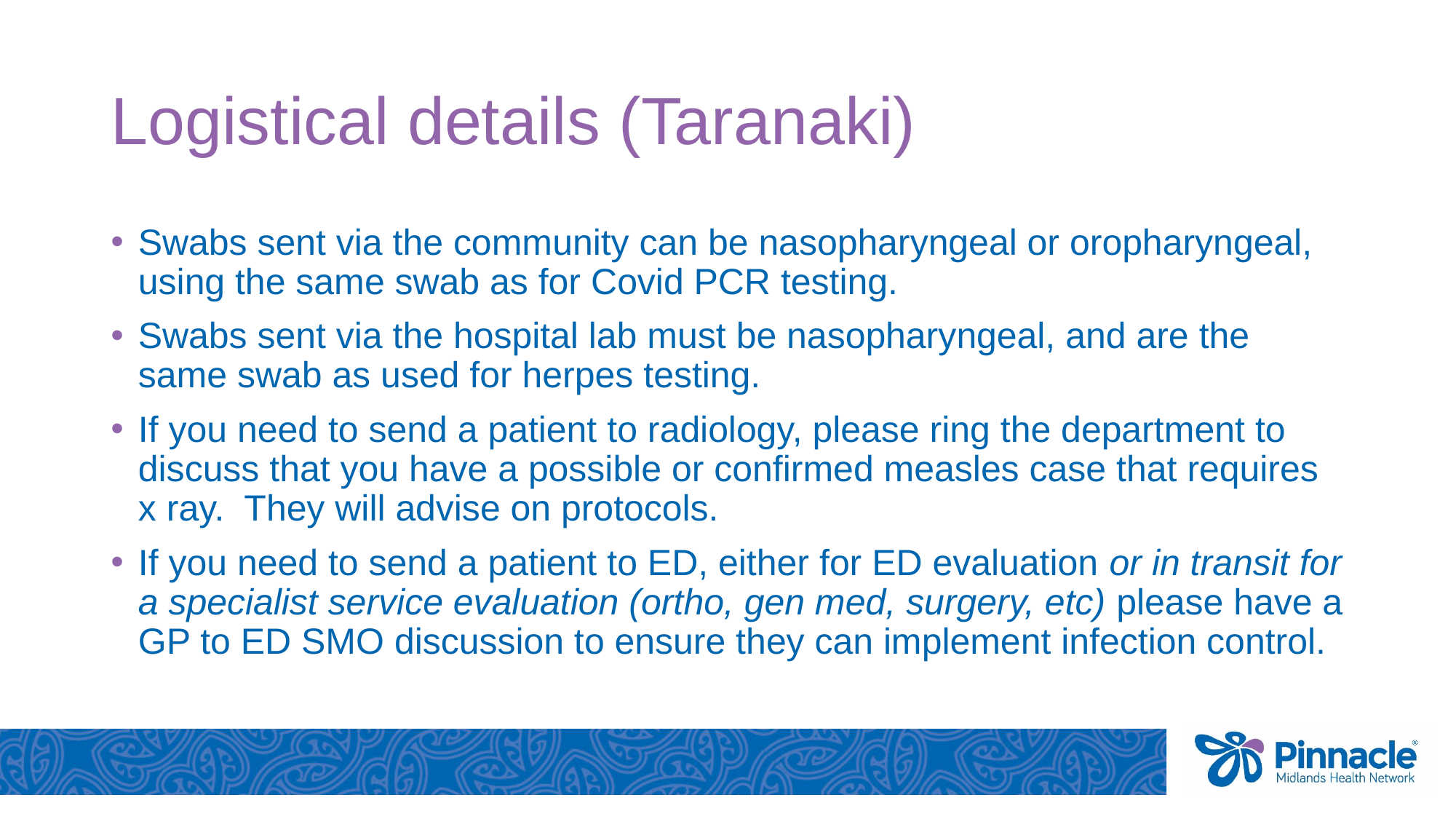

# Logistical details (Taranaki)
Swabs sent via the community can be nasopharyngeal or oropharyngeal, using the same swab as for Covid PCR testing.
Swabs sent via the hospital lab must be nasopharyngeal, and are the same swab as used for herpes testing.
If you need to send a patient to radiology, please ring the department to discuss that you have a possible or confirmed measles case that requires x ray.  They will advise on protocols.
If you need to send a patient to ED, either for ED evaluation or in transit for a specialist service evaluation (ortho, gen med, surgery, etc) please have a GP to ED SMO discussion to ensure they can implement infection control.